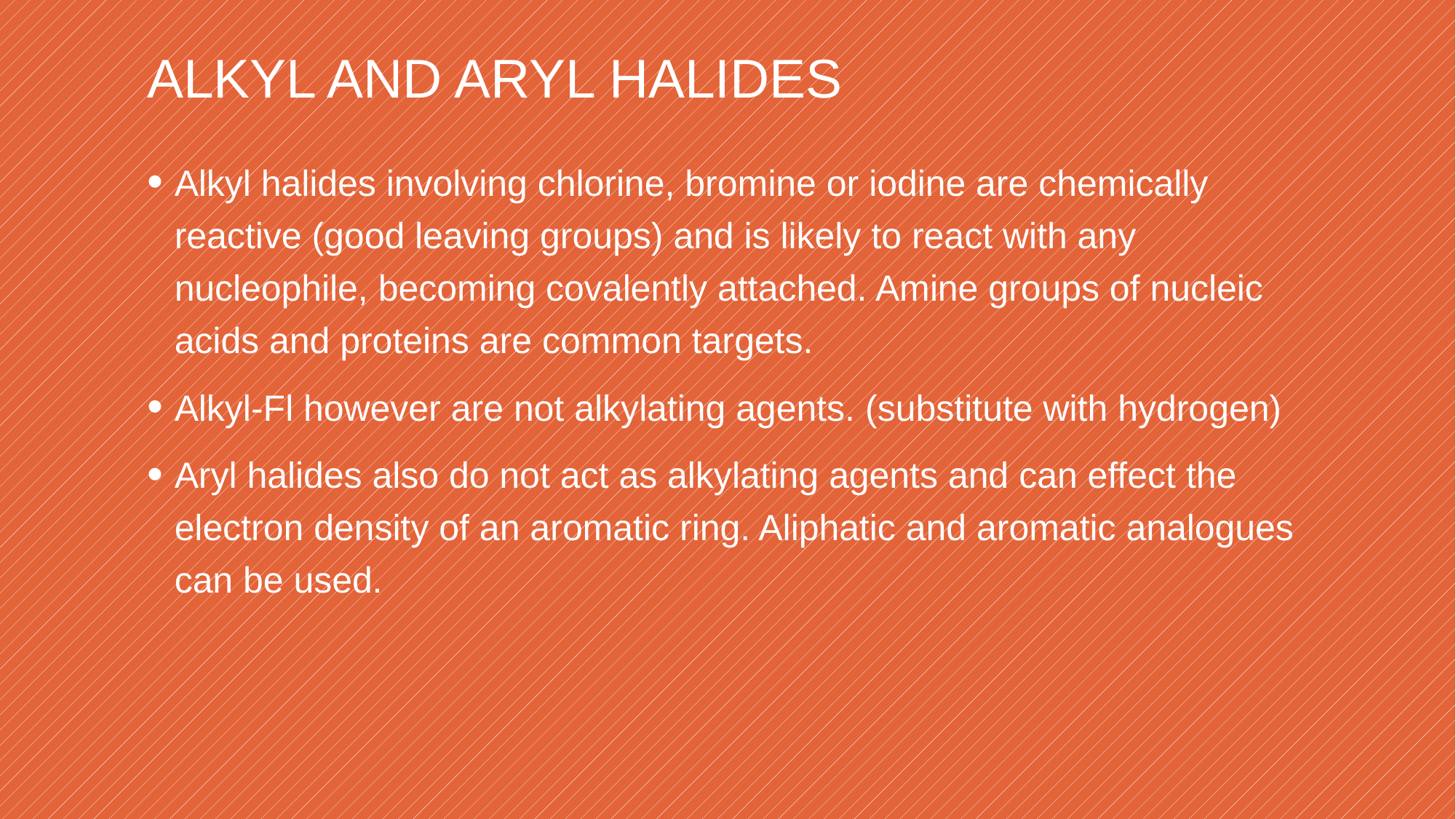

# Alkyl and aryl halides
Alkyl halides involving chlorine, bromine or iodine are chemically reactive (good leaving groups) and is likely to react with any nucleophile, becoming covalently attached. Amine groups of nucleic acids and proteins are common targets.
Alkyl-Fl however are not alkylating agents. (substitute with hydrogen)
Aryl halides also do not act as alkylating agents and can effect the electron density of an aromatic ring. Aliphatic and aromatic analogues can be used.